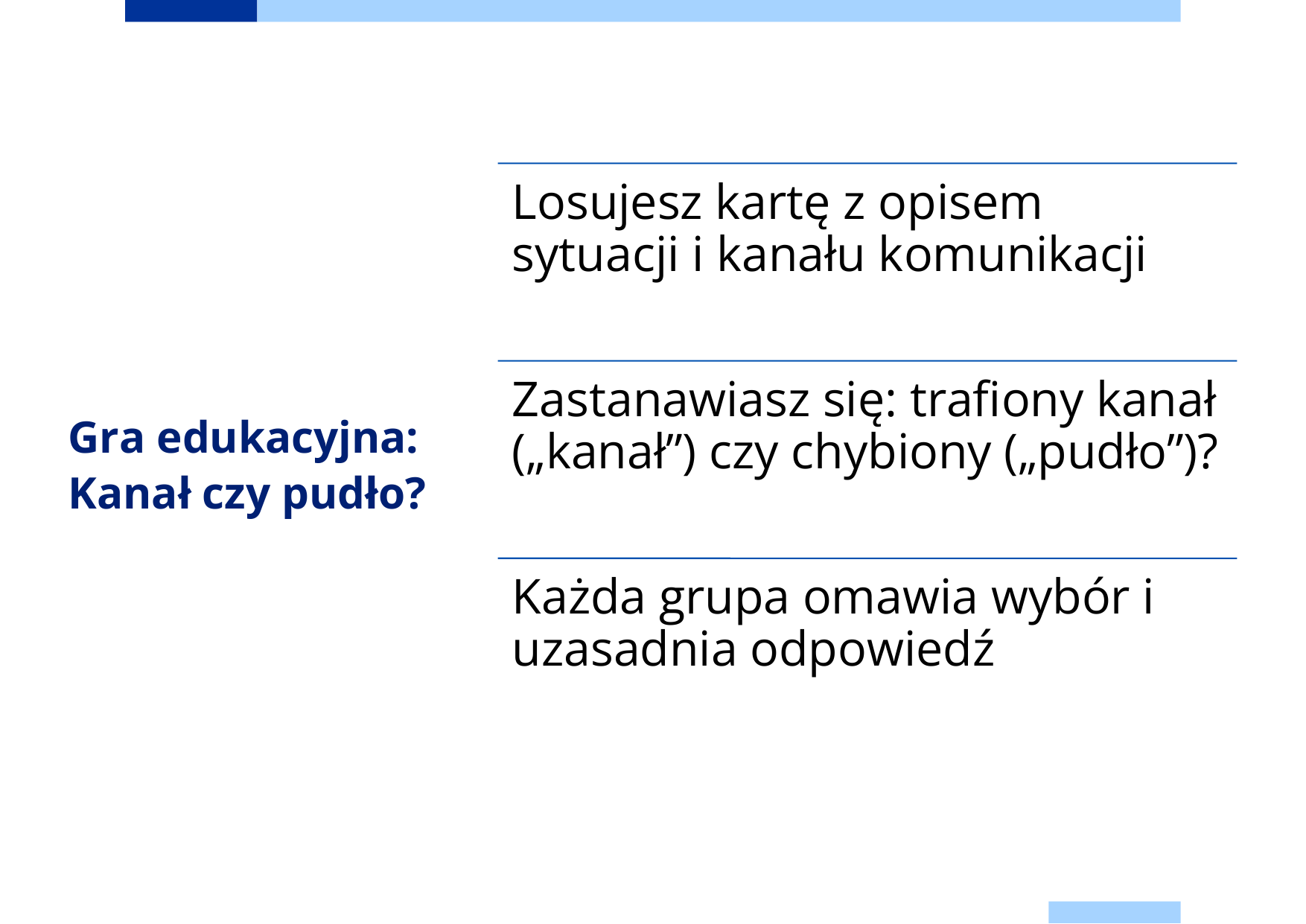

Losujesz kartę z opisem sytuacji i kanału komunikacji
Zastanawiasz się: trafiony kanał („kanał”) czy chybiony („pudło”)?
Każda grupa omawia wybór i uzasadnia odpowiedź
# Gra edukacyjna: Kanał czy pudło?